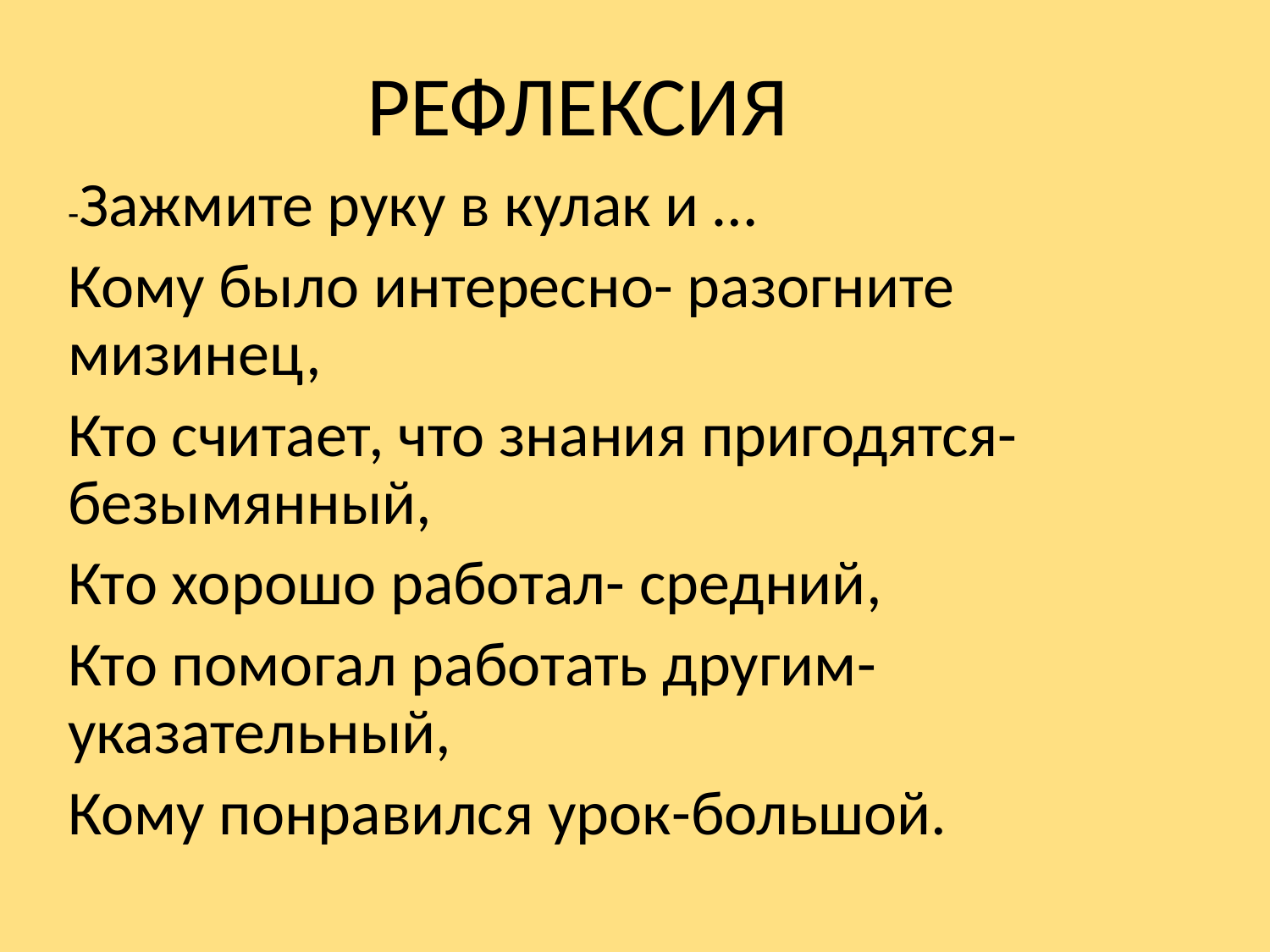

# РЕФЛЕКСИЯ
-Зажмите руку в кулак и …
Кому было интересно- разогните мизинец,
Кто считает, что знания пригодятся- безымянный,
Кто хорошо работал- средний,
Кто помогал работать другим- указательный,
Кому понравился урок-большой.